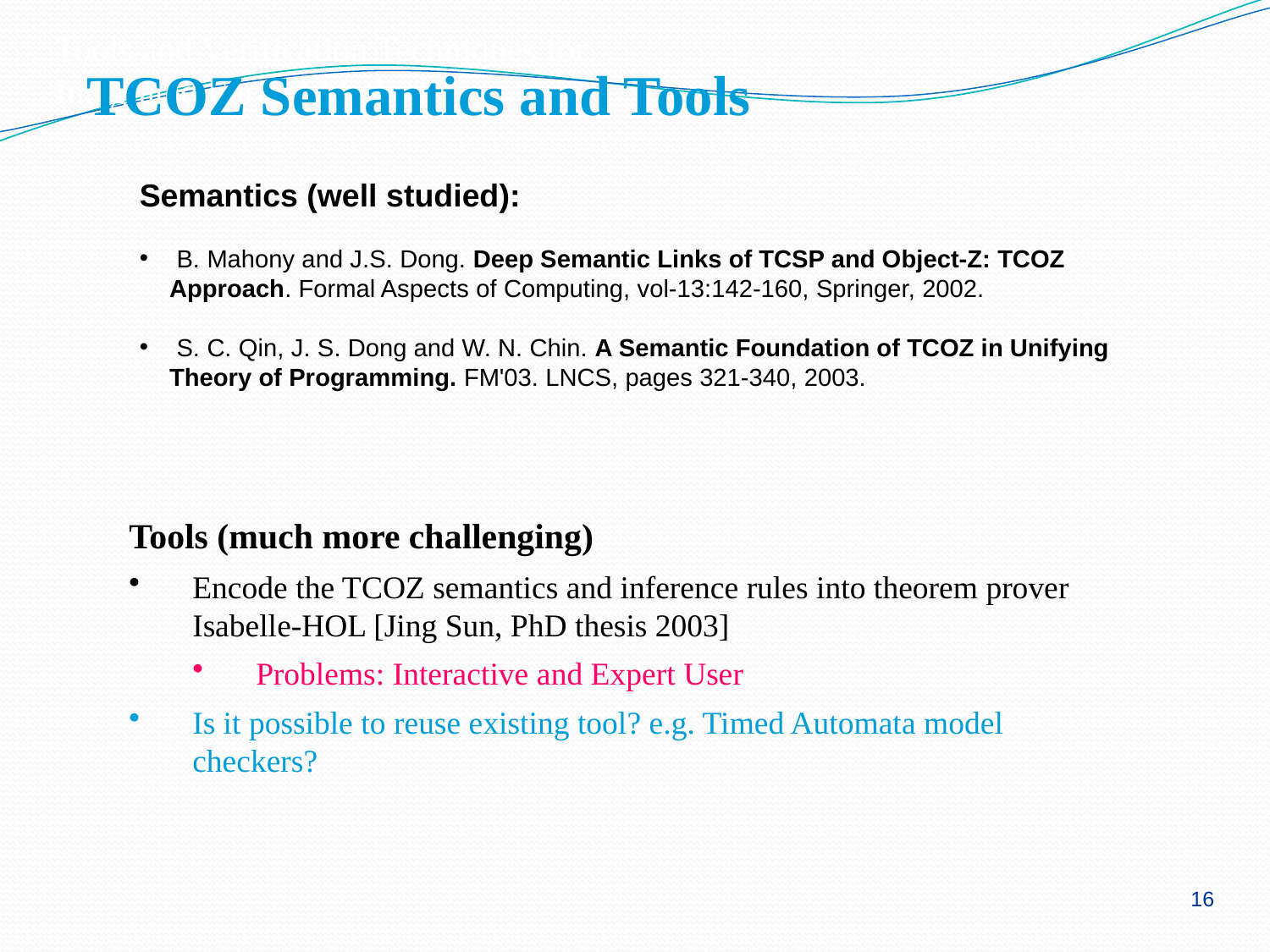

Tools and Verification Techniques for Integrated Formal Methods
TCOZ Semantics and Tools
Semantics (well studied):

 B. Mahony and J.S. Dong. Deep Semantic Links of TCSP and Object-Z: TCOZ Approach. Formal Aspects of Computing, vol-13:142-160, Springer, 2002.

 S. C. Qin, J. S. Dong and W. N. Chin. A Semantic Foundation of TCOZ in Unifying Theory of Programming. FM'03. LNCS, pages 321-340, 2003.

Tools (much more challenging)
Encode the TCOZ semantics and inference rules into theorem prover Isabelle-HOL [Jing Sun, PhD thesis 2003]
Problems: Interactive and Expert User
Is it possible to reuse existing tool? e.g. Timed Automata model checkers?

16